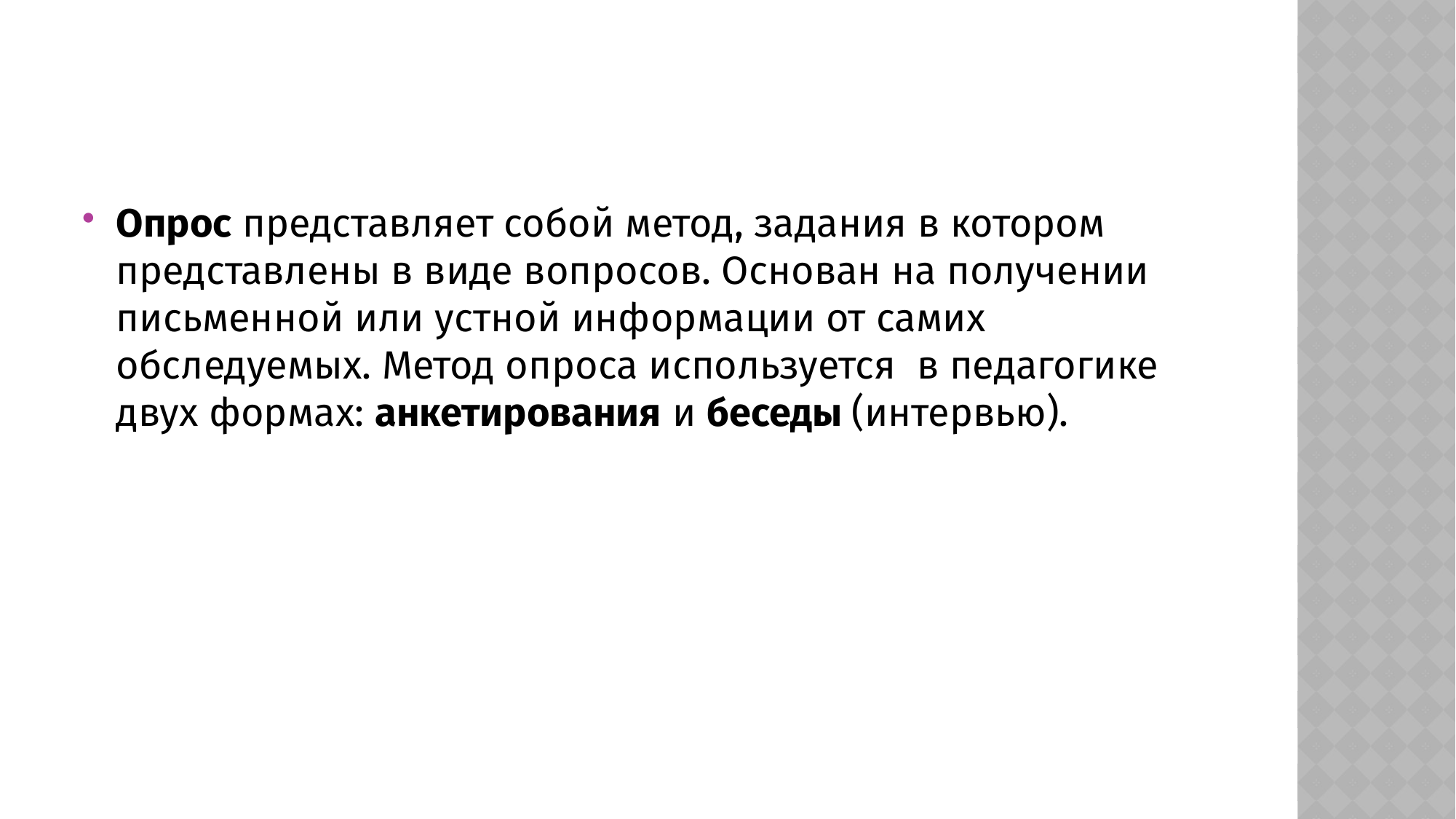

#
Опрос представляет собой метод, задания в котором  представлены в виде вопросов. Основан на получении письменной или устной информации от самих обследуемых. Метод опроса используется  в педагогике двух формах: анкетирования и беседы (интервью).